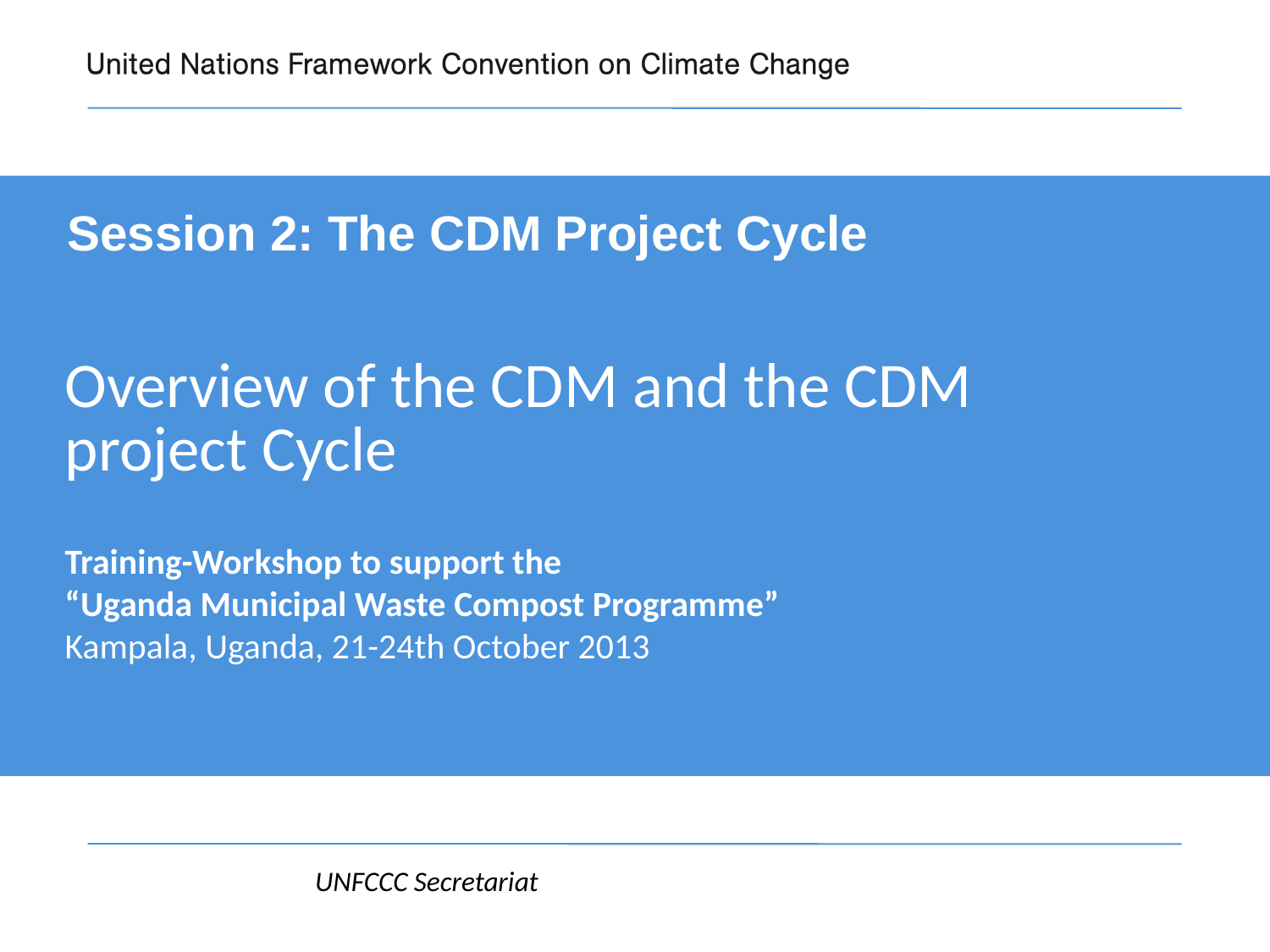

Session 2: The CDM Project Cycle
# Overview of the CDM and the CDM project Cycle
Training-Workshop to support the
“Uganda Municipal Waste Compost Programme”
Kampala, Uganda, 21-24th October 2013
UNFCCC Secretariat